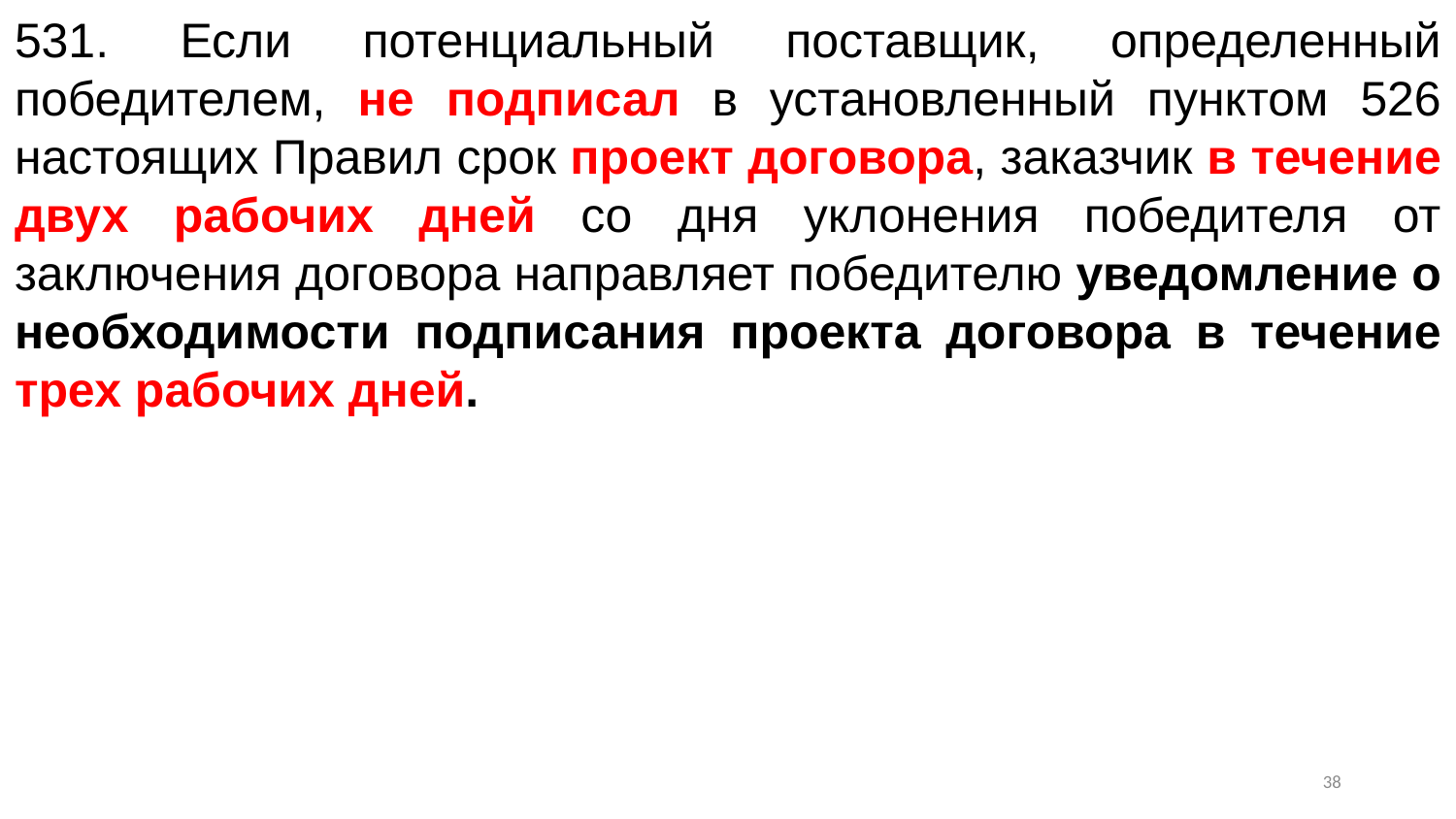

531. Если потенциальный поставщик, определенный победителем, не подписал в установленный пунктом 526 настоящих Правил срок проект договора, заказчик в течение двух рабочих дней со дня уклонения победителя от заключения договора направляет победителю уведомление о необходимости подписания проекта договора в течение трех рабочих дней.
38